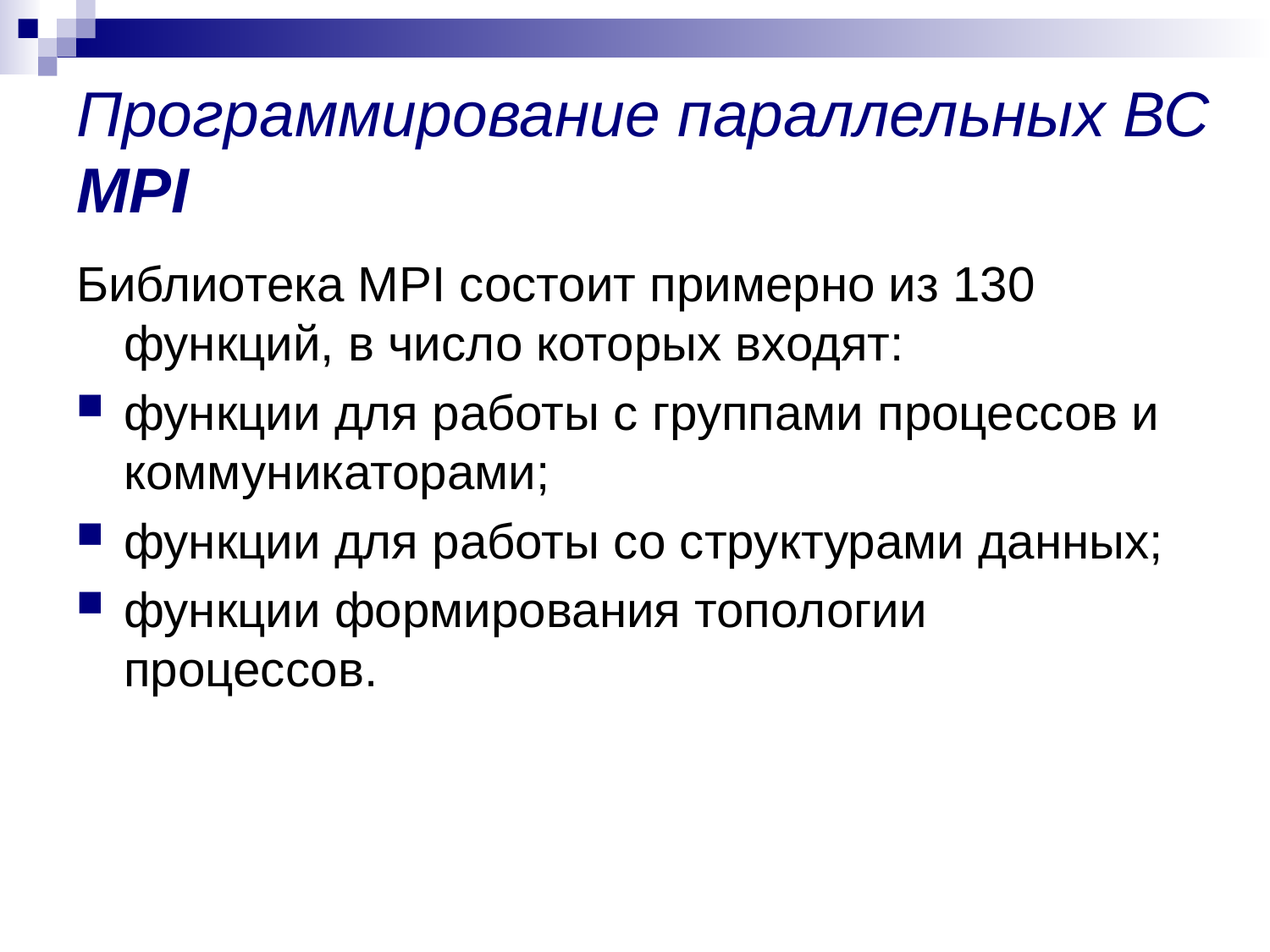

# Программирование параллельных ВС MPI
Библиотека MPI состоит примерно из 130 функций, в число которых входят:
функции для работы с группами процессов и коммуникаторами;
функции для работы со структурами данных;
функции формирования топологии процессов.